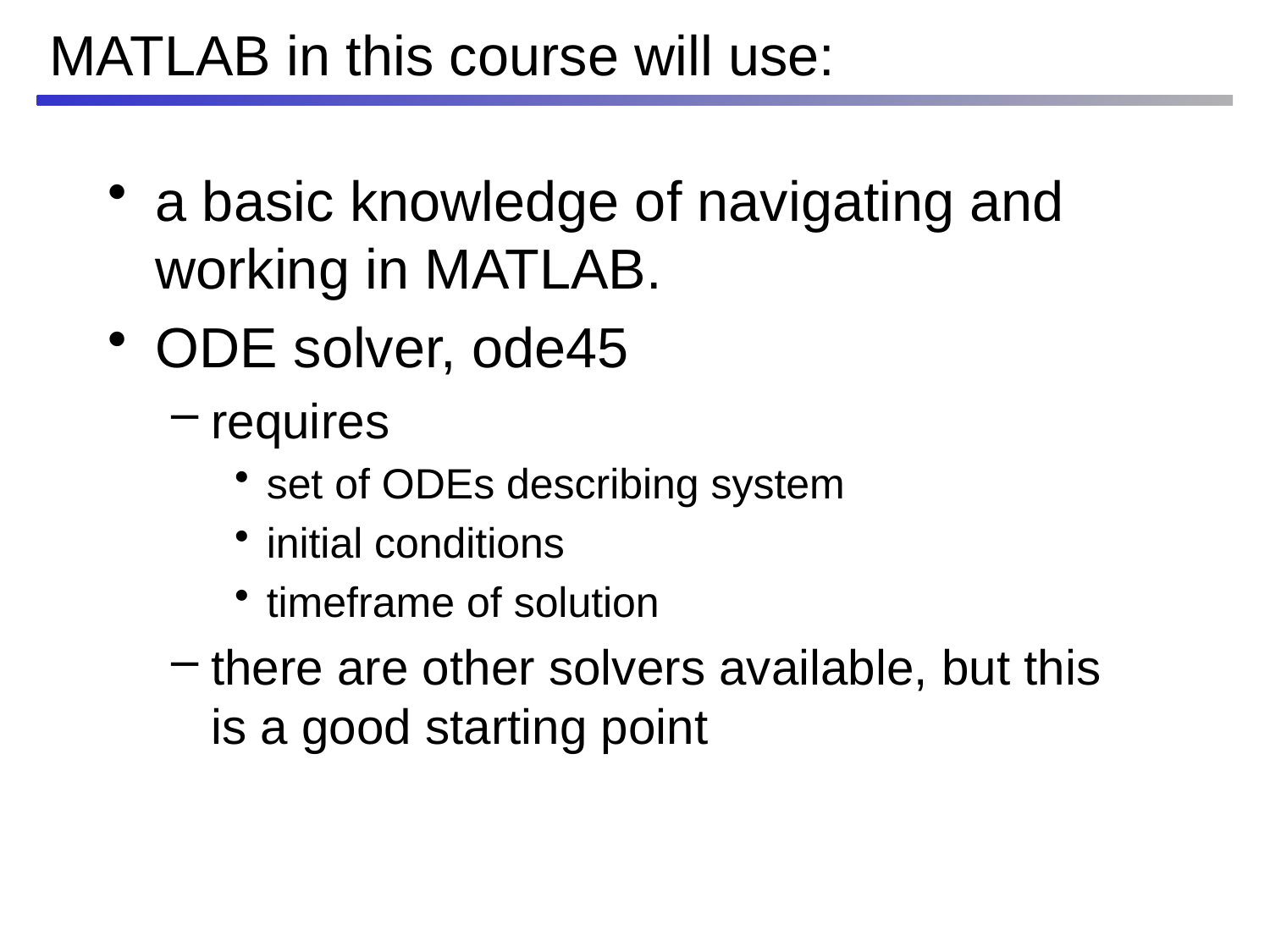

MATLAB in this course will use:

a basic knowledge of navigating and working in MATLAB.
ODE solver, ode45
requires
set of ODEs describing system
initial conditions
timeframe of solution
there are other solvers available, but this is a good starting point